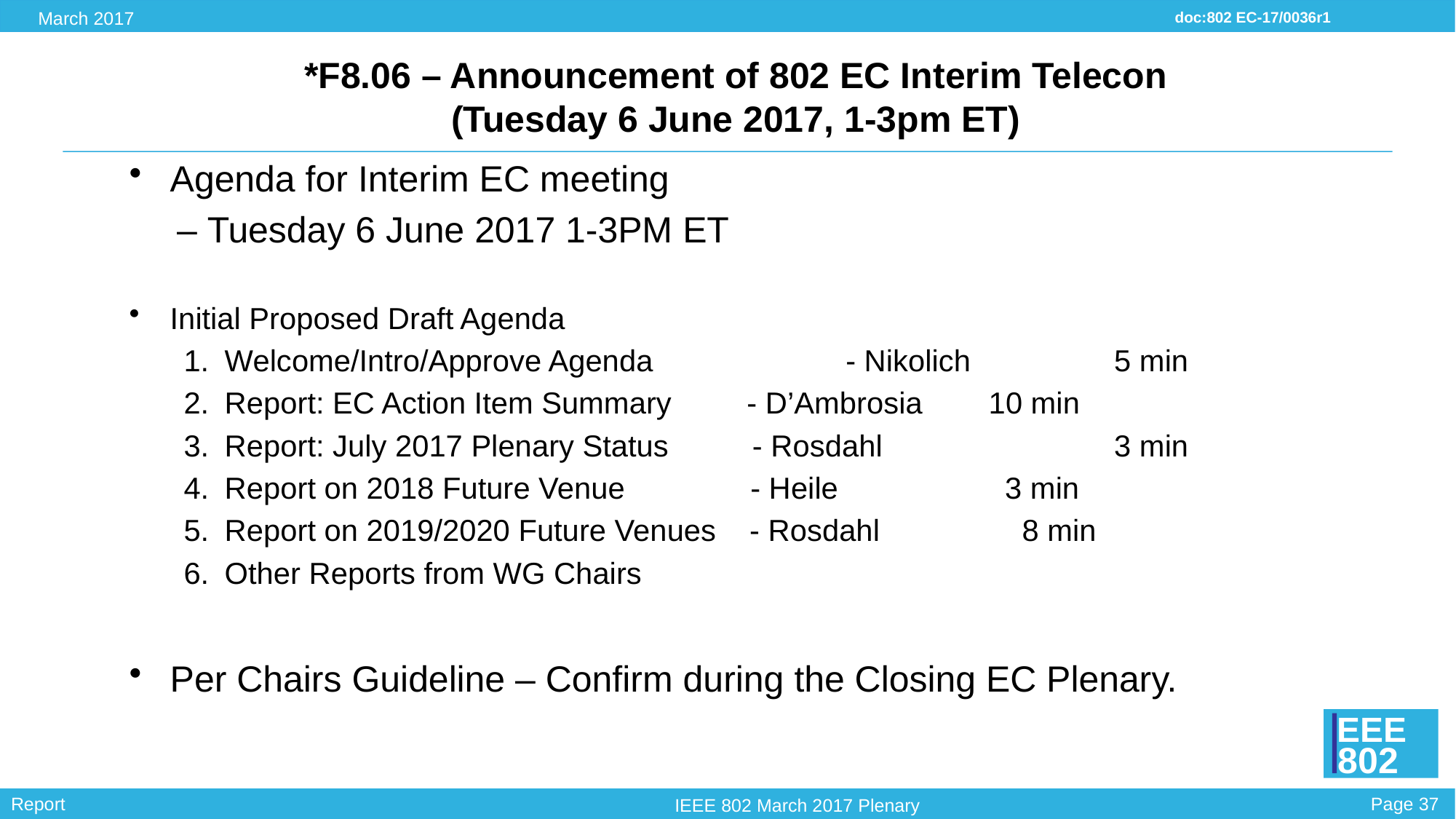

# *F8.06 – Announcement of 802 EC Interim Telecon (Tuesday 6 June 2017, 1-3pm ET)
Agenda for Interim EC meeting
– Tuesday 6 June 2017 1-3PM ET

Initial Proposed Draft Agenda
Welcome/Intro/Approve Agenda 	         - Nikolich 	               5 min
Report: EC Action Item Summary         - D’Ambrosia	10 min
Report: July 2017 Plenary Status          - Rosdahl 	               3 min
Report on 2018 Future Venue               - Heile	               3 min
Report on 2019/2020 Future Venues    - Rosdahl                 8 min
Other Reports from WG Chairs

Per Chairs Guideline – Confirm during the Closing EC Plenary.